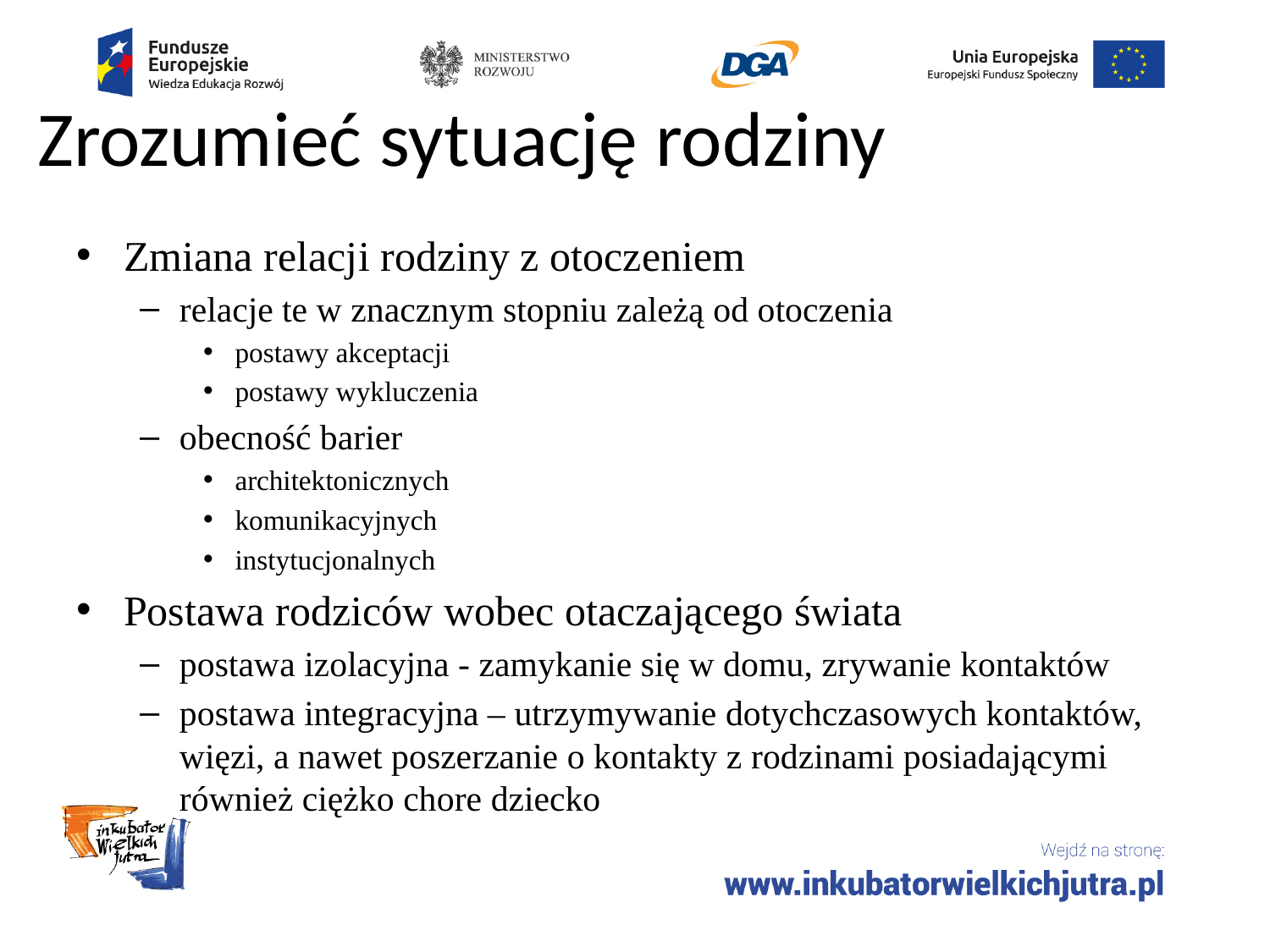

# Zrozumieć sytuację rodziny
Zmiana relacji rodziny z otoczeniem
relacje te w znacznym stopniu zależą od otoczenia
postawy akceptacji
postawy wykluczenia
obecność barier
architektonicznych
komunikacyjnych
instytucjonalnych
Postawa rodziców wobec otaczającego świata
postawa izolacyjna - zamykanie się w domu, zrywanie kontaktów
postawa integracyjna – utrzymywanie dotychczasowych kontaktów, więzi, a nawet poszerzanie o kontakty z rodzinami posiadającymi również ciężko chore dziecko